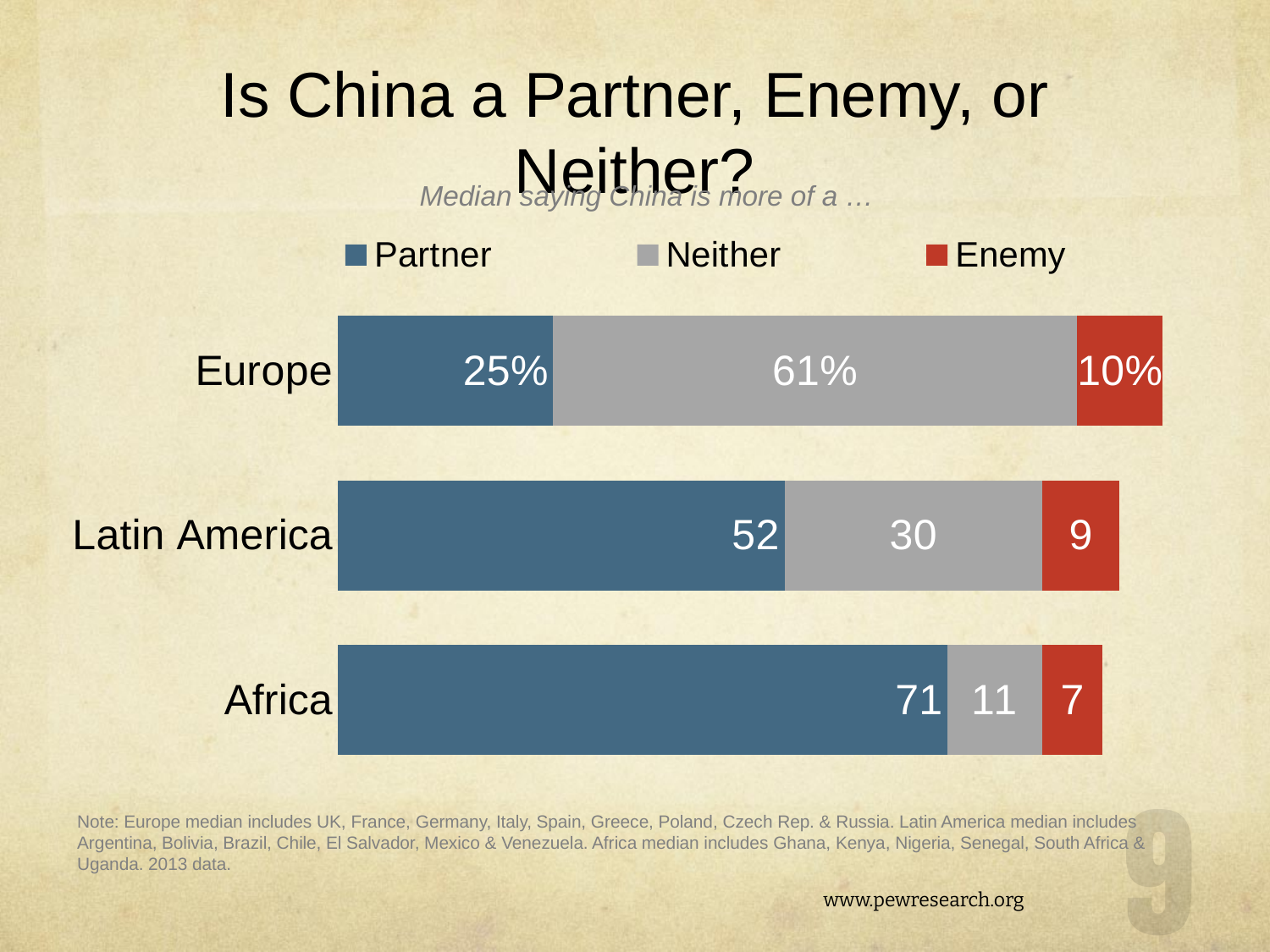

# Is China a Partner, Enemy, or Neither?
Median saying China is more of a …

### Chart

| Category | Partner | Neither | Enemy |
|---|---|---|---|
| Europe | 25.0 | 61.0 | 10.0 |
| Latin America | 52.0 | 30.0 | 9.0 |
| Africa | 71.0 | 11.0 | 7.0 |
Note: Europe median includes UK, France, Germany, Italy, Spain, Greece, Poland, Czech Rep. & Russia. Latin America median includes Argentina, Bolivia, Brazil, Chile, El Salvador, Mexico & Venezuela. Africa median includes Ghana, Kenya, Nigeria, Senegal, South Africa & Uganda. 2013 data.

www.pewresearch.org
9